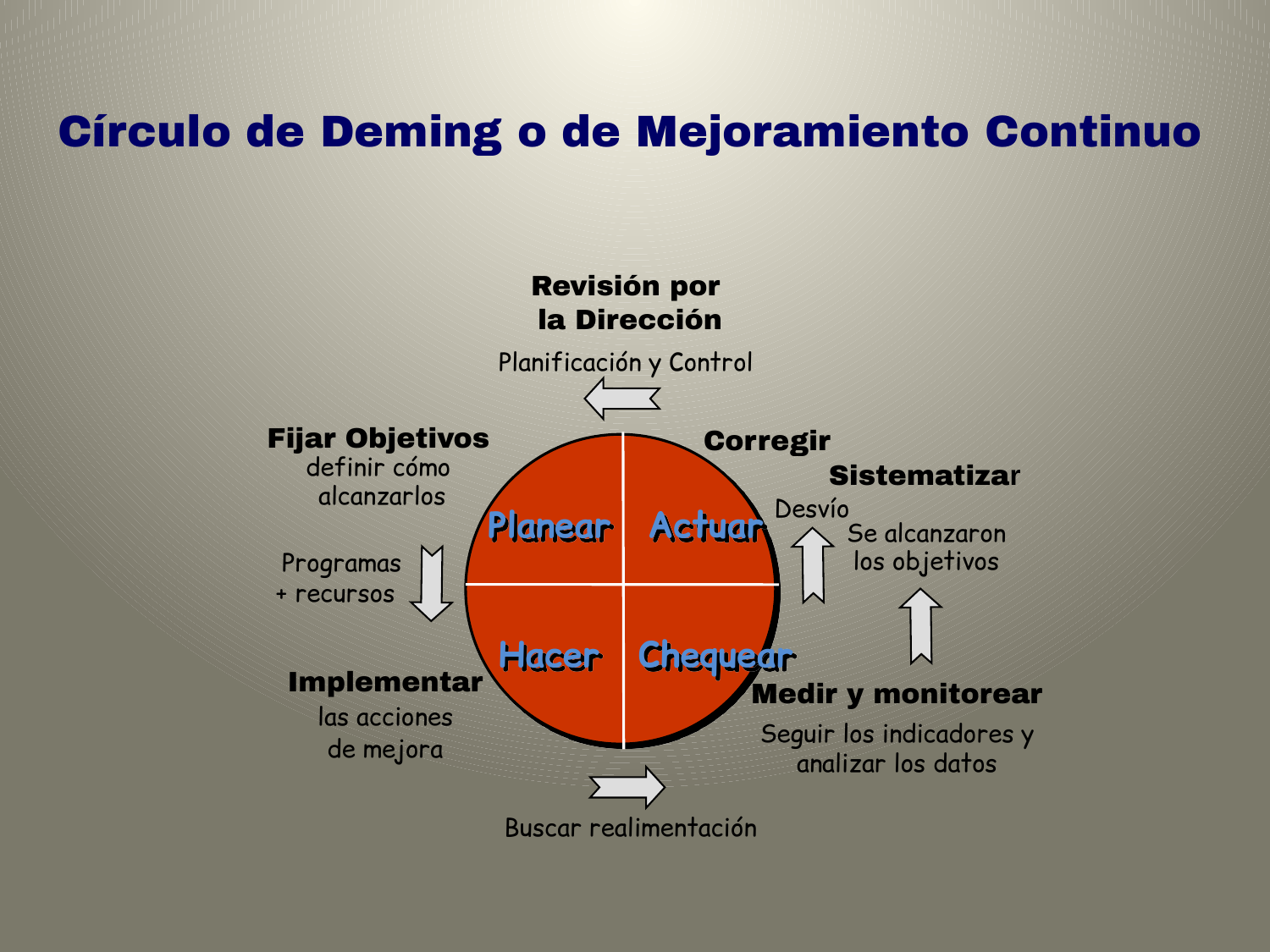

# Círculo de Deming o de Mejoramiento Continuo
Revisión por
 la Dirección
Planificación y Control

Fijar Objetivos
definir cómo
 alcanzarlos

Planear
Actuar

Hacer
Chequear
Corregir
Desvío

Sistematizar
Se alcanzaron
los objetivos

Programas
+ recursos

Implementar
las acciones
de mejora
Medir y monitorear
Seguir los indicadores y analizar los datos

Buscar realimentación